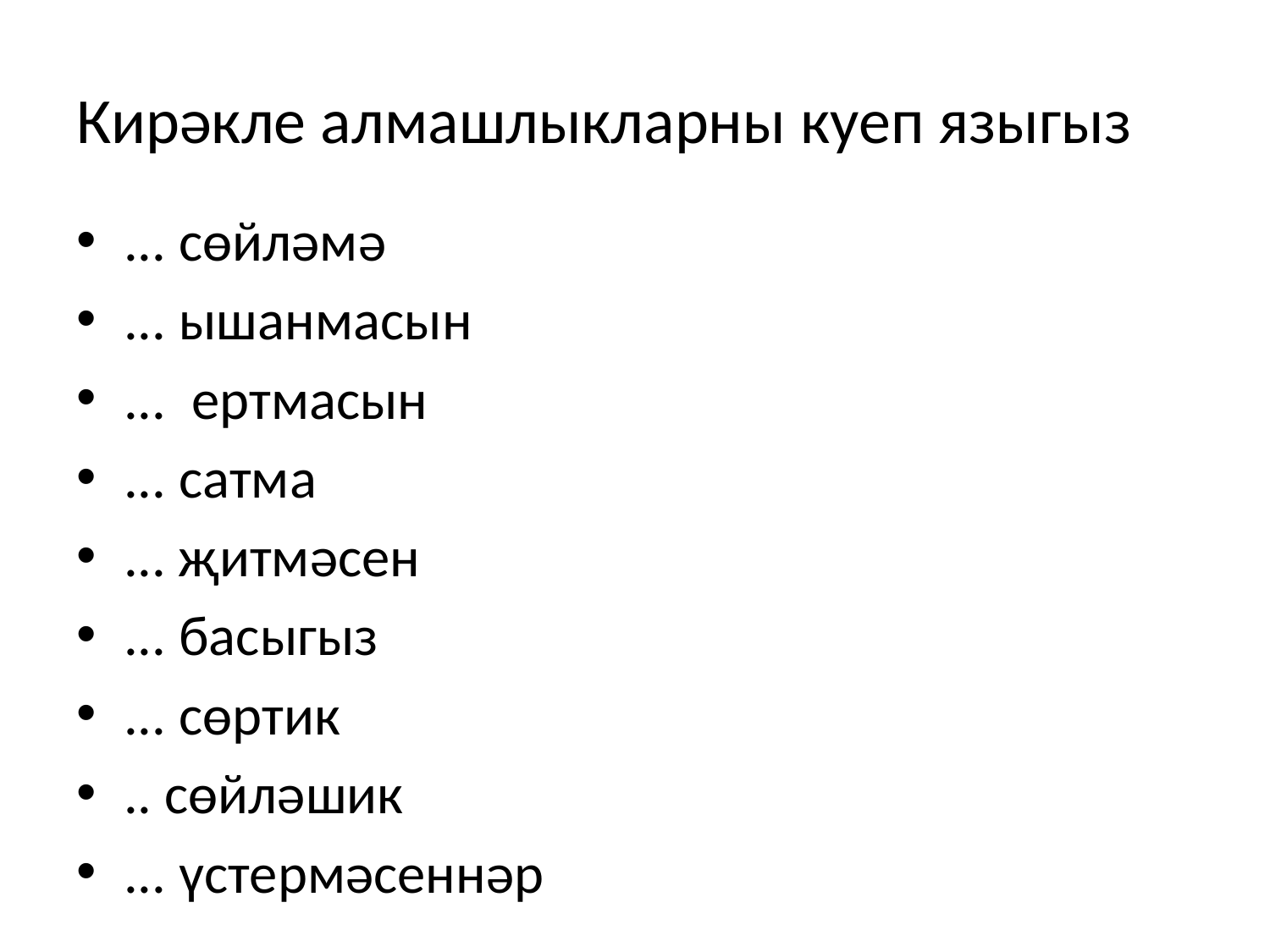

# Кирәкле алмашлыкларны куеп языгыз
... сөйләмә
... ышанмасын
...  ертмасын
... сатма
... җитмәсен
... басыгыз
... сөртик
.. сөйләшик
... үстермәсеннәр